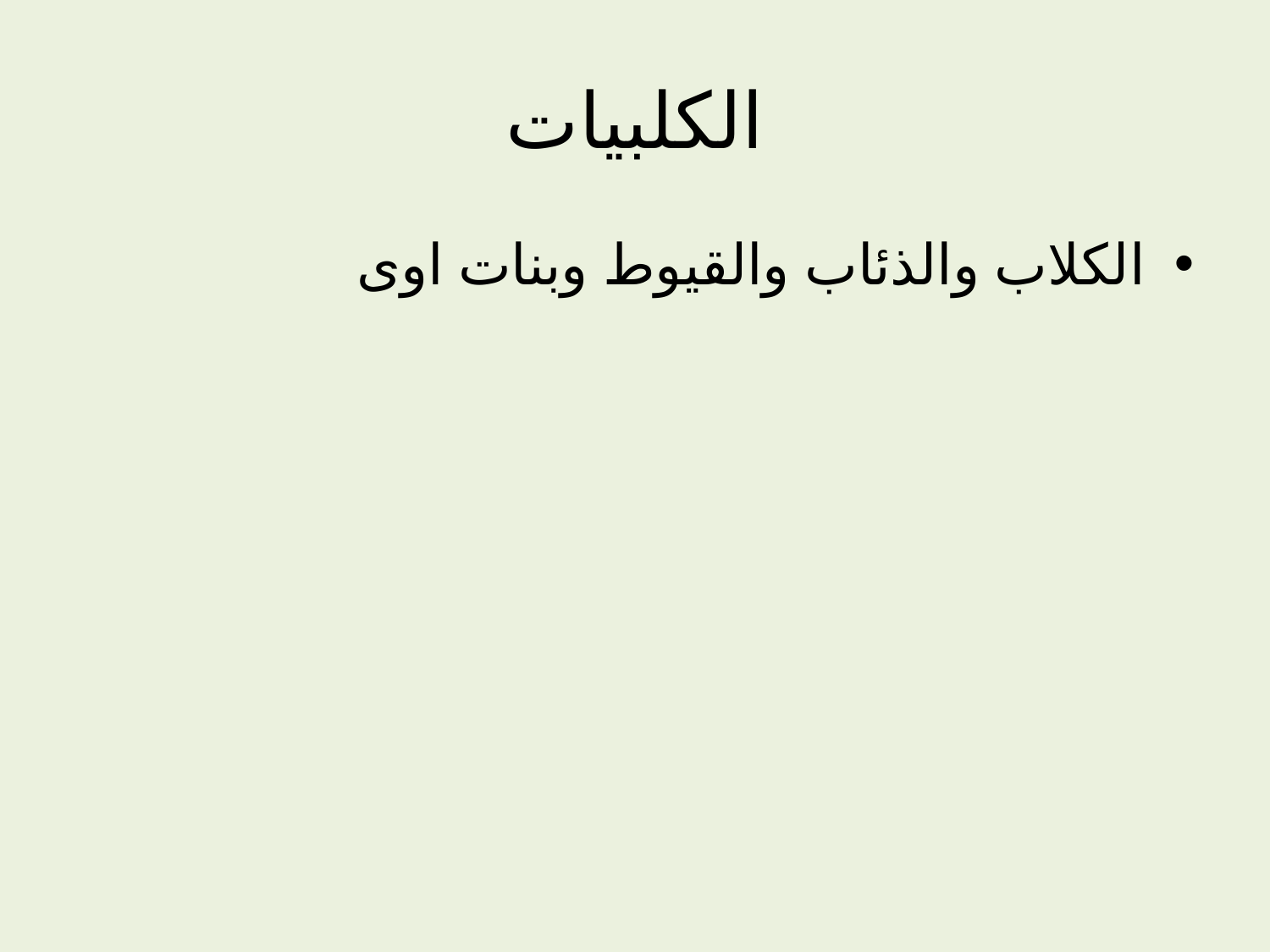

# الكلبيات
الكلاب والذئاب والقيوط وبنات اوى